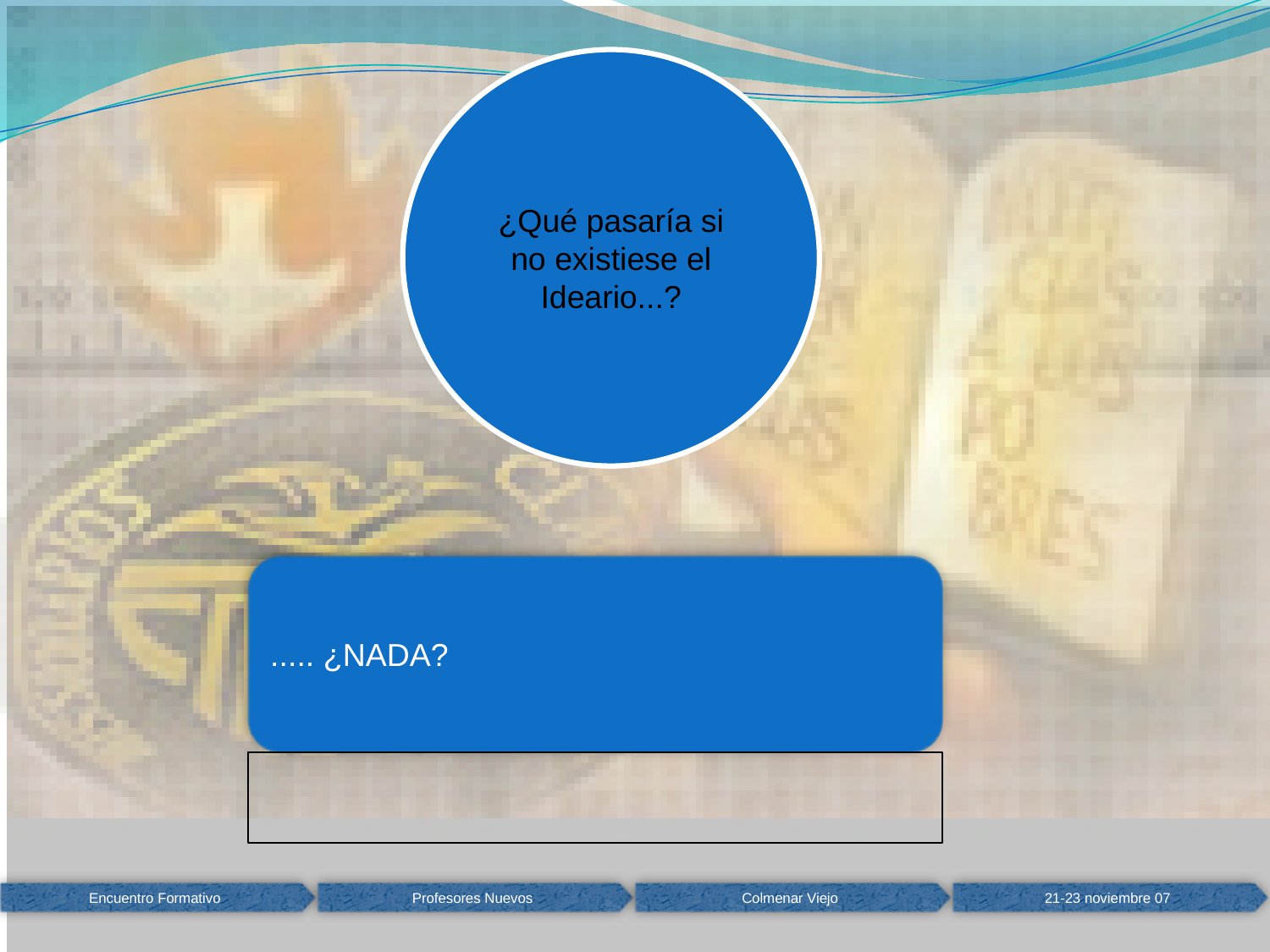

¿Qué pasaría si no existiese el Ideario...?
..... ¿NADA?
21-23 noviembre 07
Encuentro Formativo
Profesores Nuevos
Colmenar Viejo